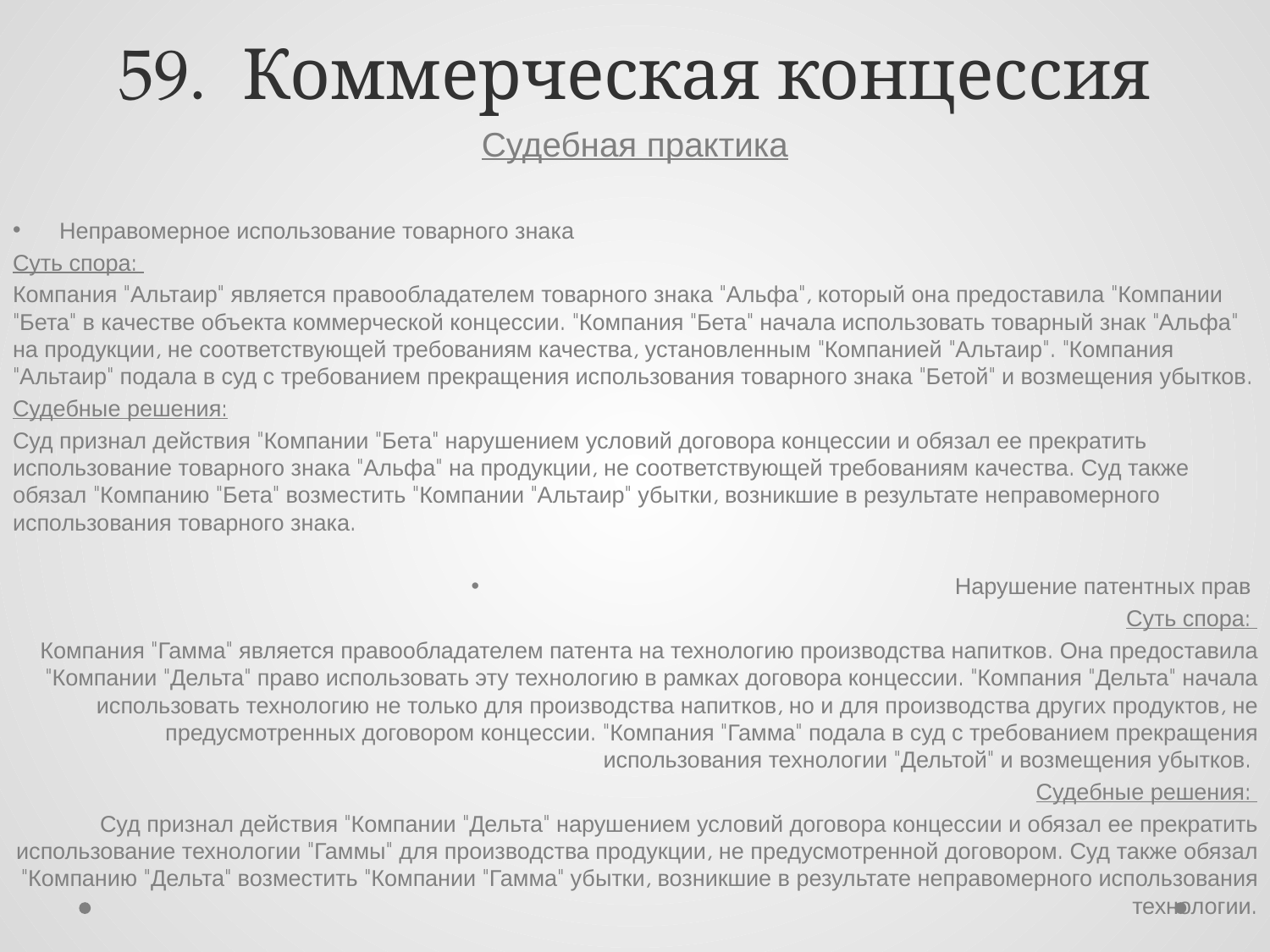

# 59.  Коммерческая концессия
Судебная практика

Неправомерное использование товарного знака
Суть спора:
Компания "Альтаир" является правообладателем товарного знака "Альфа", который она предоставила "Компании "Бета" в качестве объекта коммерческой концессии. "Компания "Бета" начала использовать товарный знак "Альфа" на продукции, не соответствующей требованиям качества, установленным "Компанией "Альтаир". "Компания "Альтаир" подала в суд с требованием прекращения использования товарного знака "Бетой" и возмещения убытков.
Судебные решения:
Суд признал действия "Компании "Бета" нарушением условий договора концессии и обязал ее прекратить использование товарного знака "Альфа" на продукции, не соответствующей требованиям качества. Суд также обязал "Компанию "Бета" возместить "Компании "Альтаир" убытки, возникшие в результате неправомерного использования товарного знака.

 Нарушение патентных прав
Суть спора:
Компания "Гамма" является правообладателем патента на технологию производства напитков. Она предоставила "Компании "Дельта" право использовать эту технологию в рамках договора концессии. "Компания "Дельта" начала использовать технологию не только для производства напитков, но и для производства других продуктов, не предусмотренных договором концессии. "Компания "Гамма" подала в суд с требованием прекращения использования технологии "Дельтой" и возмещения убытков.
Судебные решения:
Суд признал действия "Компании "Дельта" нарушением условий договора концессии и обязал ее прекратить использование технологии "Гаммы" для производства продукции, не предусмотренной договором. Суд также обязал "Компанию "Дельта" возместить "Компании "Гамма" убытки, возникшие в результате неправомерного использования технологии.